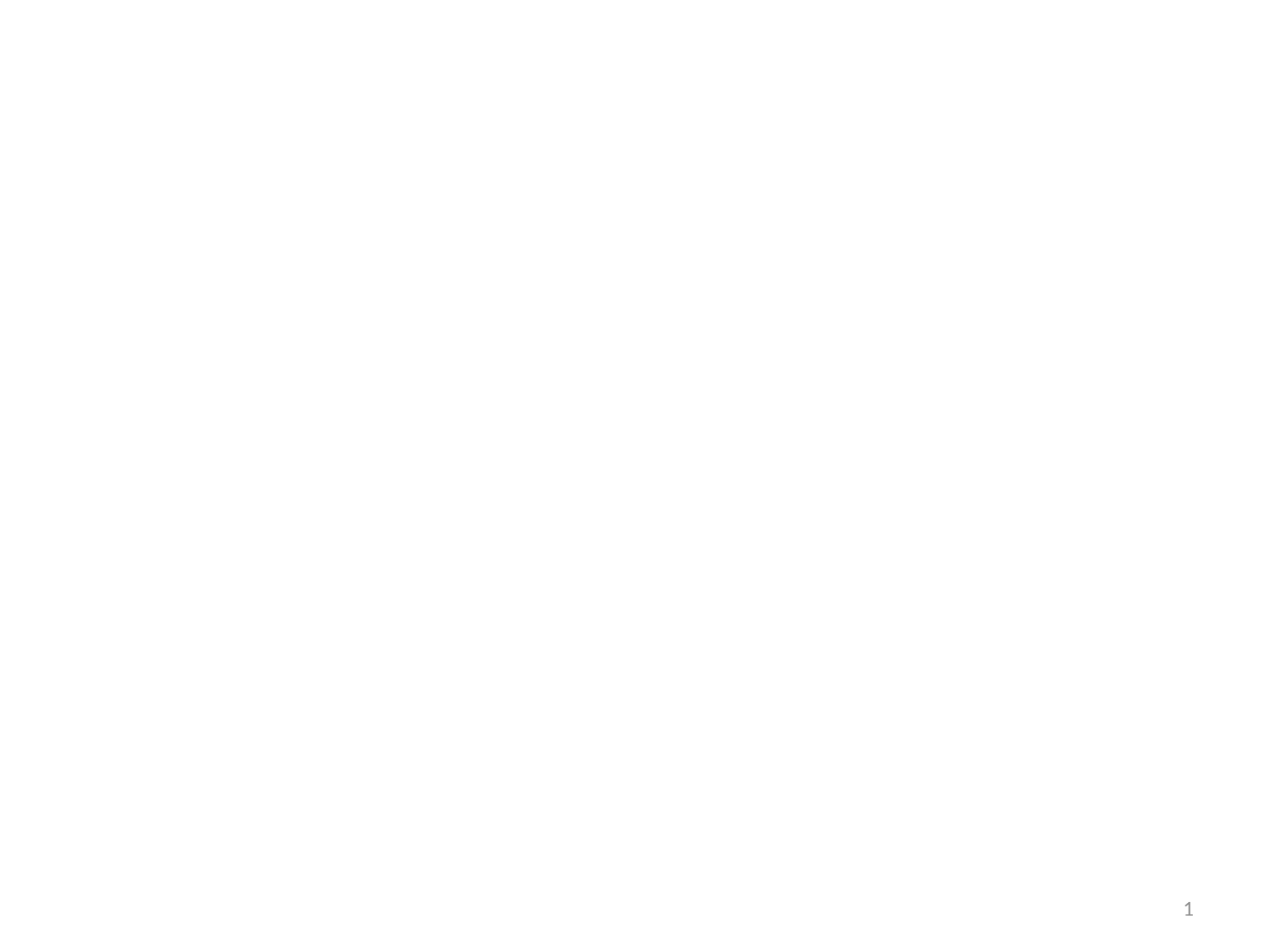

# Bài 2 -------------------- Truyền thông không dây

1